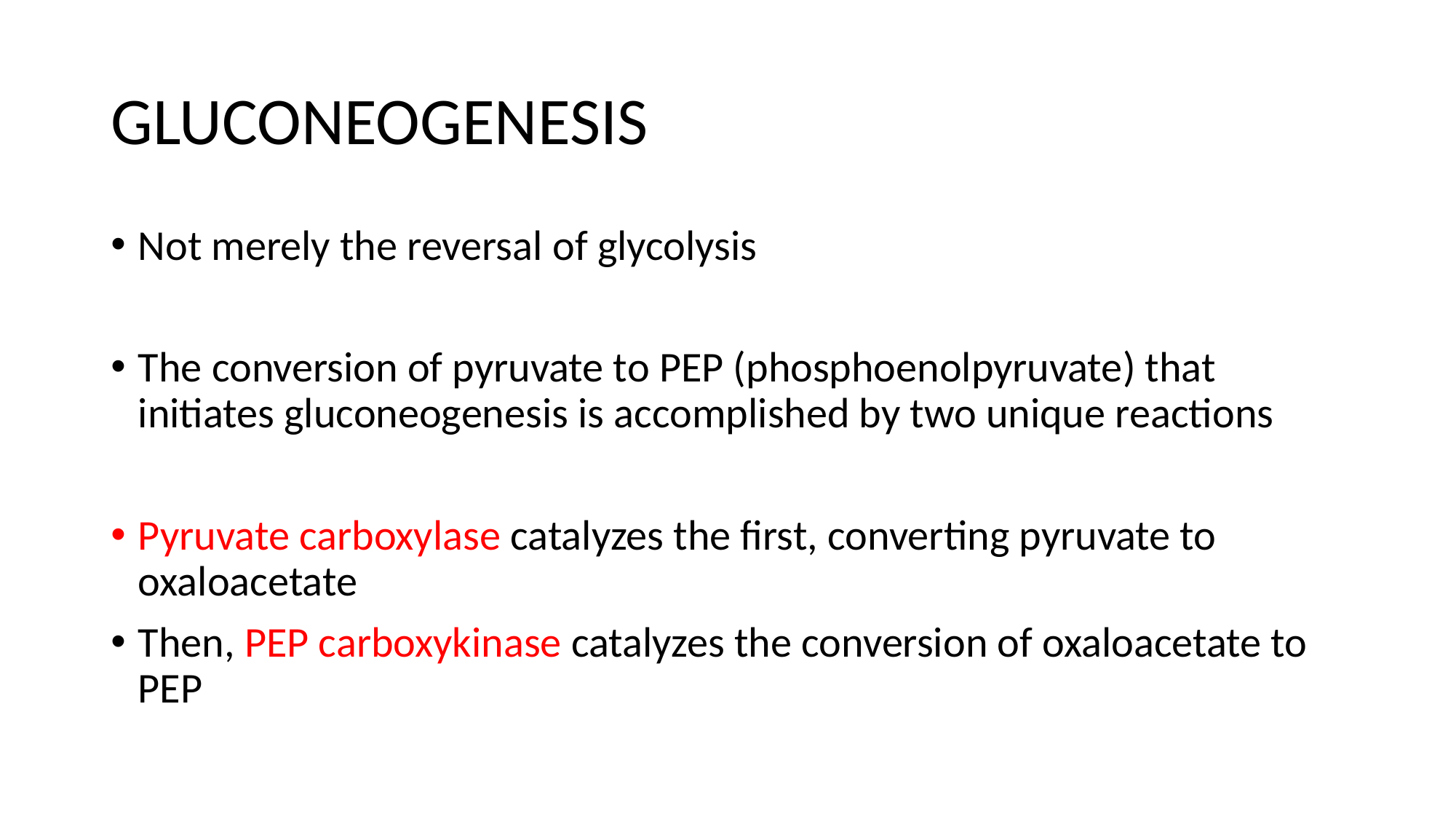

# GLUCONEOGENESIS
Not merely the reversal of glycolysis

The conversion of pyruvate to PEP (phosphoenolpyruvate) that initiates gluconeogenesis is accomplished by two unique reactions

Pyruvate carboxylase catalyzes the first, converting pyruvate to oxaloacetate
Then, PEP carboxykinase catalyzes the conversion of oxaloacetate to PEP